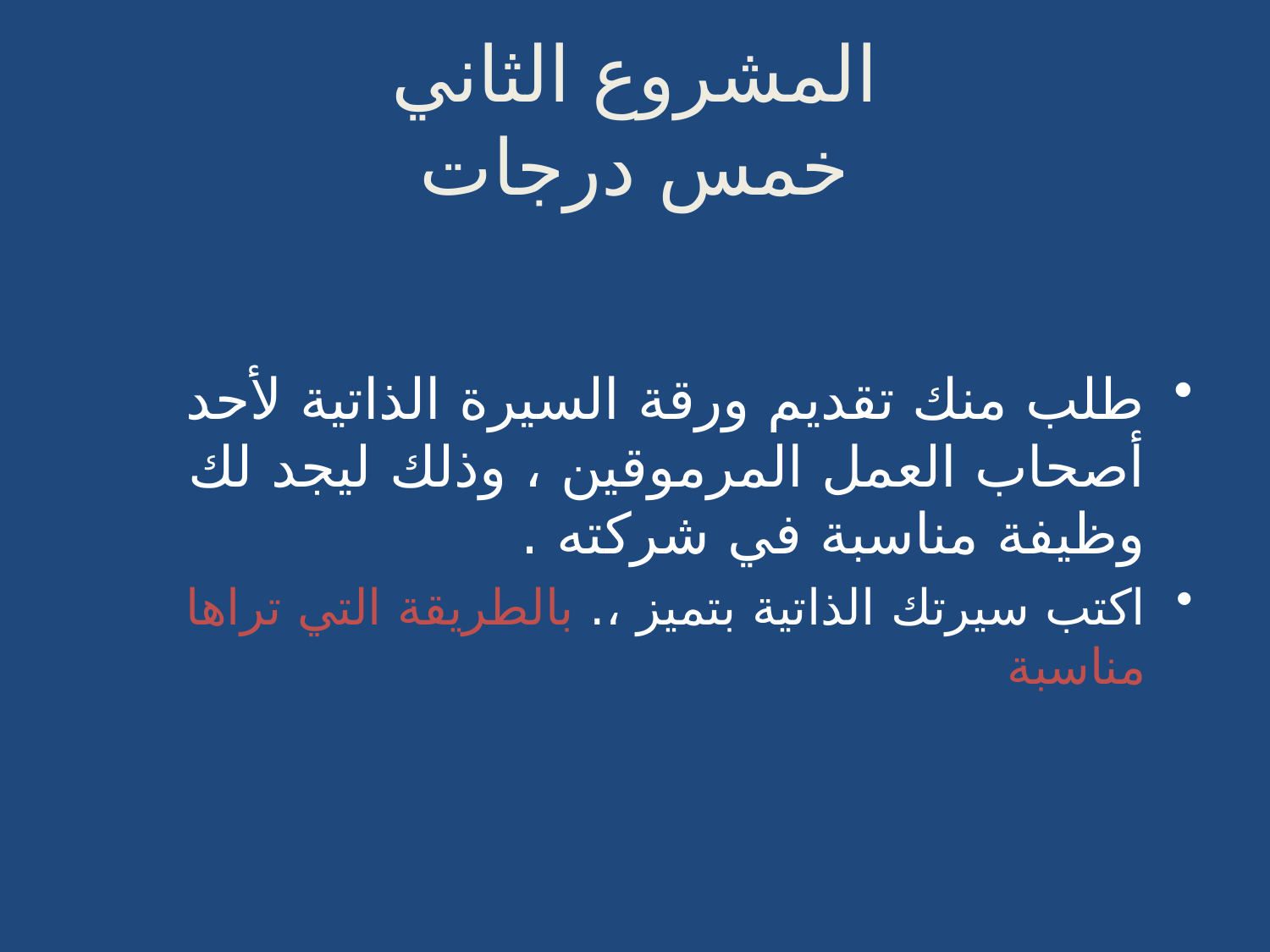

# المشروع الثاني خمس درجات
طلب منك تقديم ورقة السيرة الذاتية لأحد أصحاب العمل المرموقين ، وذلك ليجد لك وظيفة مناسبة في شركته .
اكتب سيرتك الذاتية بتميز ،. بالطريقة التي تراها مناسبة